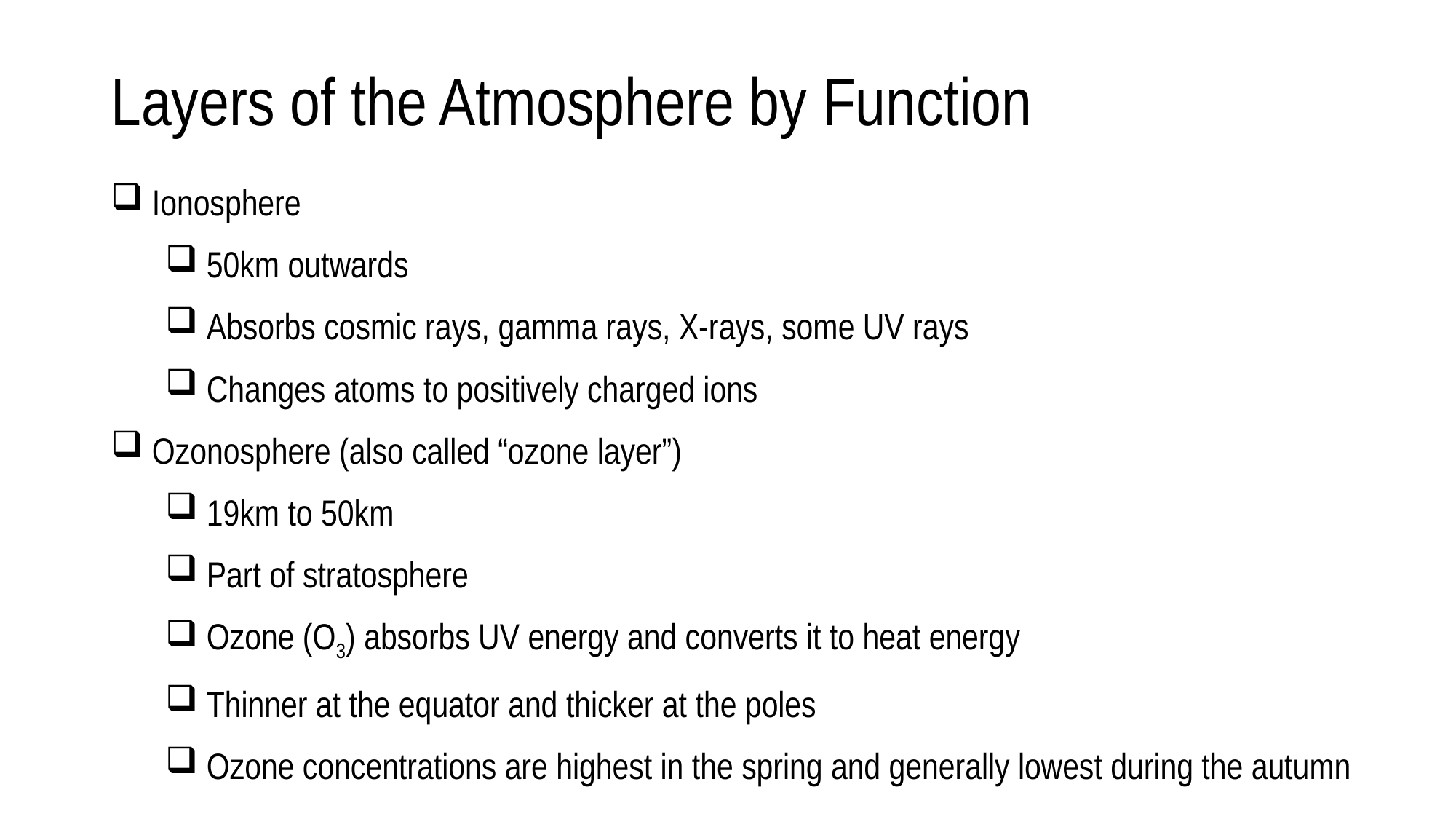

# Layers of the Atmosphere by Function
 Ionosphere
 50km outwards
 Absorbs cosmic rays, gamma rays, X-rays, some UV rays
 Changes atoms to positively charged ions
 Ozonosphere (also called “ozone layer”)
 19km to 50km
 Part of stratosphere
 Ozone (O3) absorbs UV energy and converts it to heat energy
 Thinner at the equator and thicker at the poles
 Ozone concentrations are highest in the spring and generally lowest during the autumn